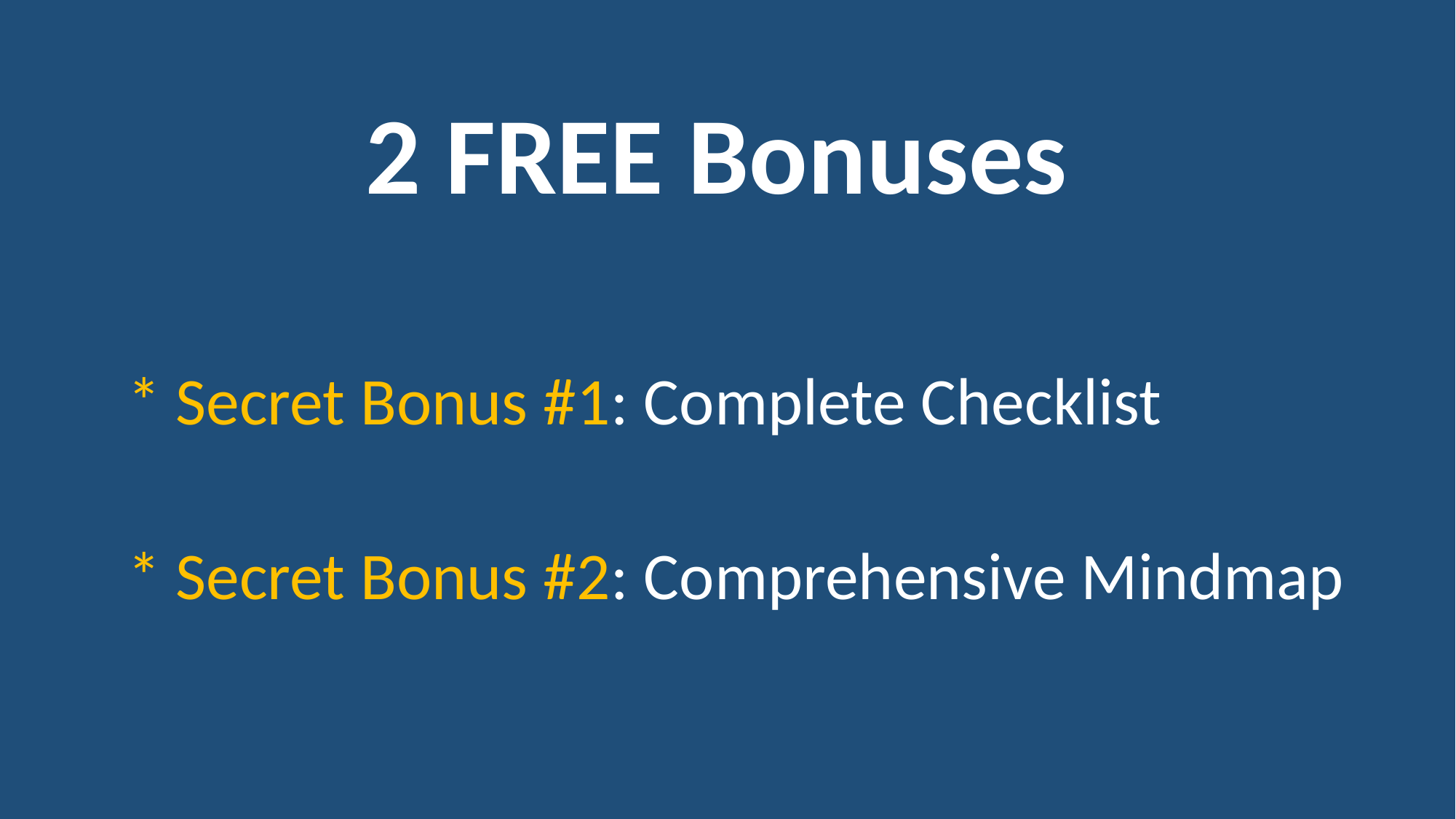

# 2 FREE Bonuses
 * Secret Bonus #1: Complete Checklist

 * Secret Bonus #2: Comprehensive Mindmap